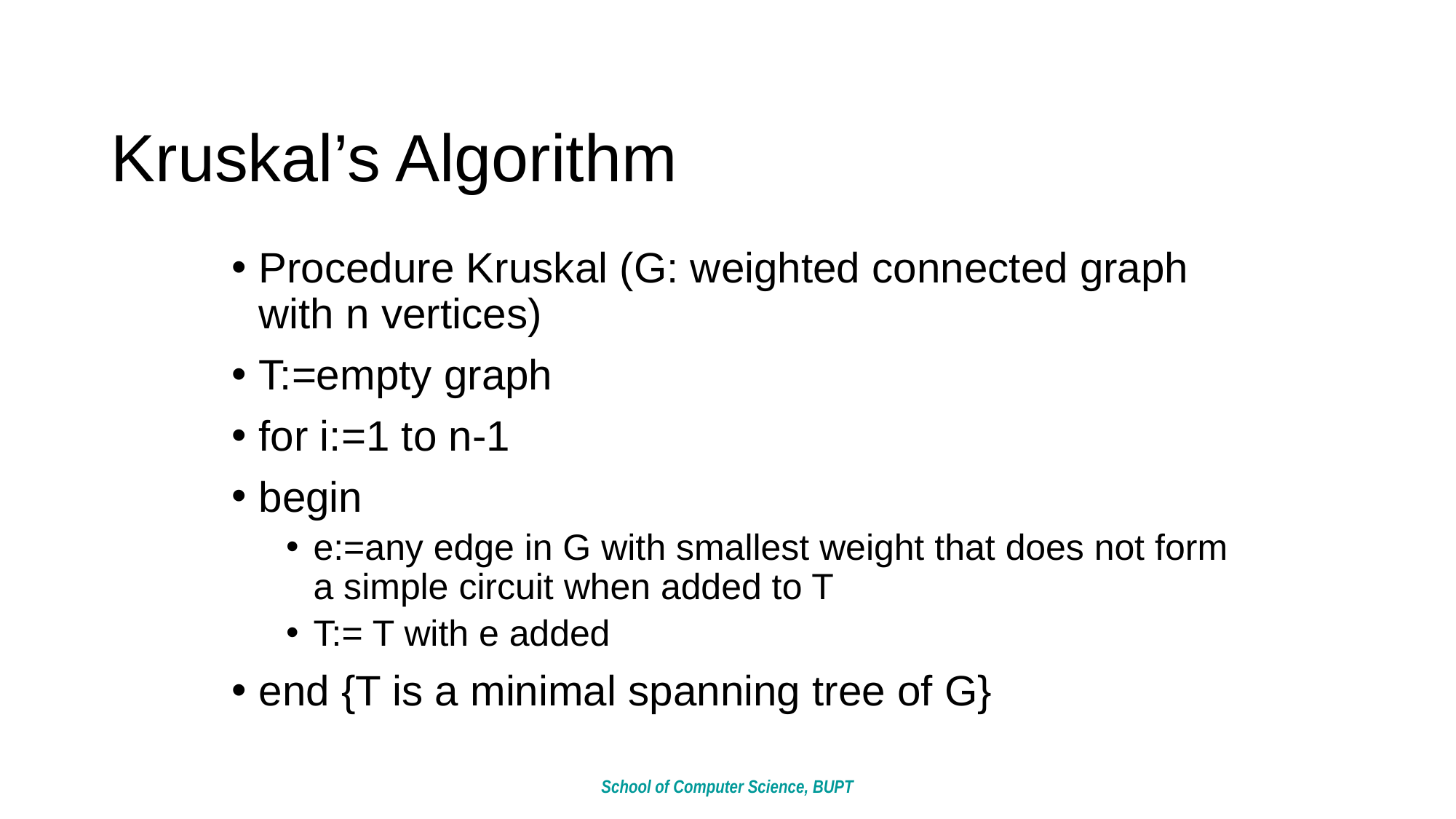

# Kruskal’s Algorithm
Procedure Kruskal (G: weighted connected graph with n vertices)
T:=empty graph
for i:=1 to n-1
begin
e:=any edge in G with smallest weight that does not form a simple circuit when added to T
T:= T with e added
end {T is a minimal spanning tree of G}
51

School of Computer Science, BUPT